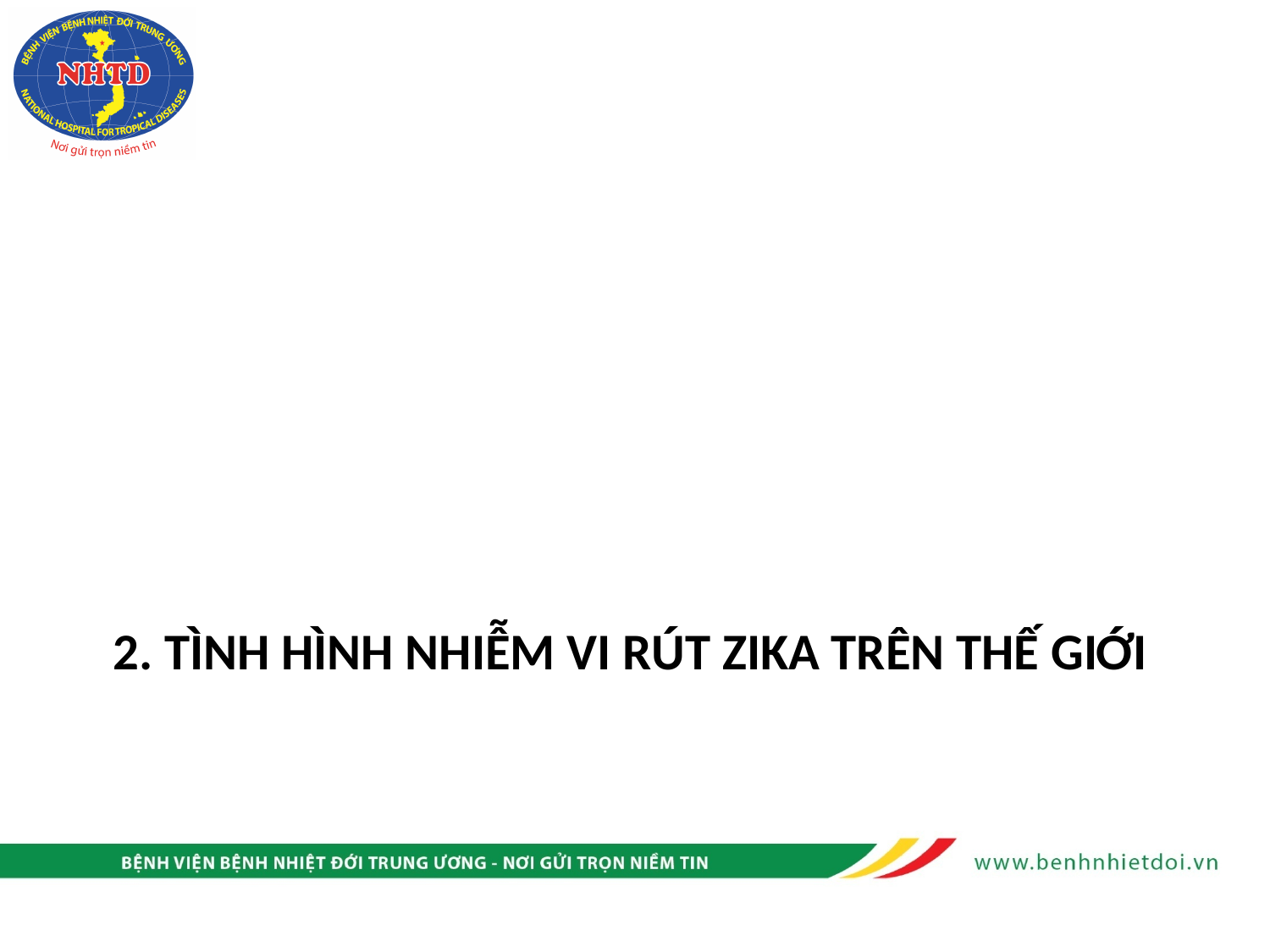

# 2. Tình hình nhiễm vi rút Zika trên thế giới